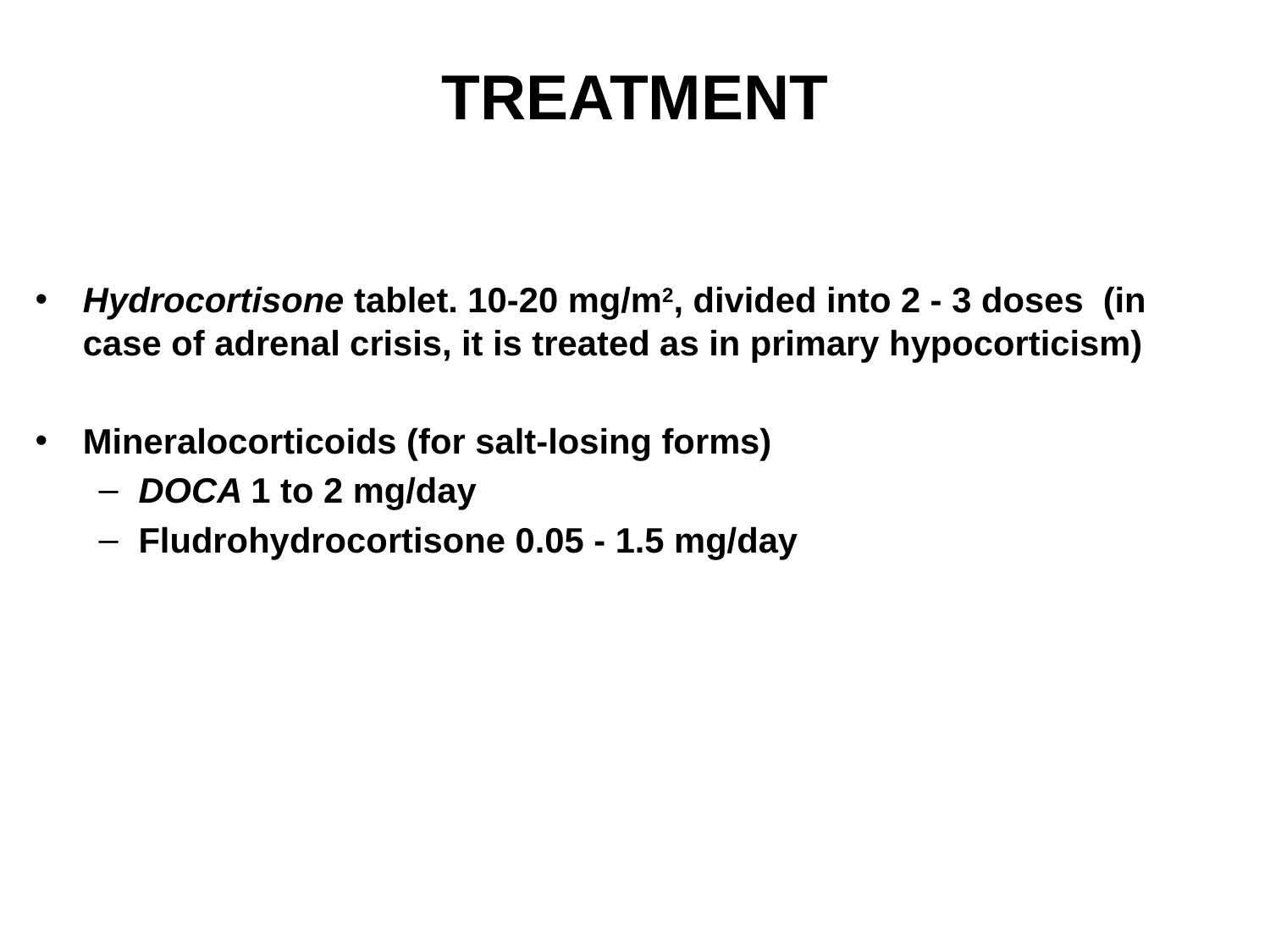

# TREATMENT

Hydrocortisone tablet. 10-20 mg/m2, divided into 2 - 3 doses  (in case of adrenal crisis, it is treated as in primary hypocorticism)

Mineralocorticoids (for salt-losing forms)
DOCA 1 to 2 mg/day
Fludrohydrocortisone 0.05 - 1.5 mg/day